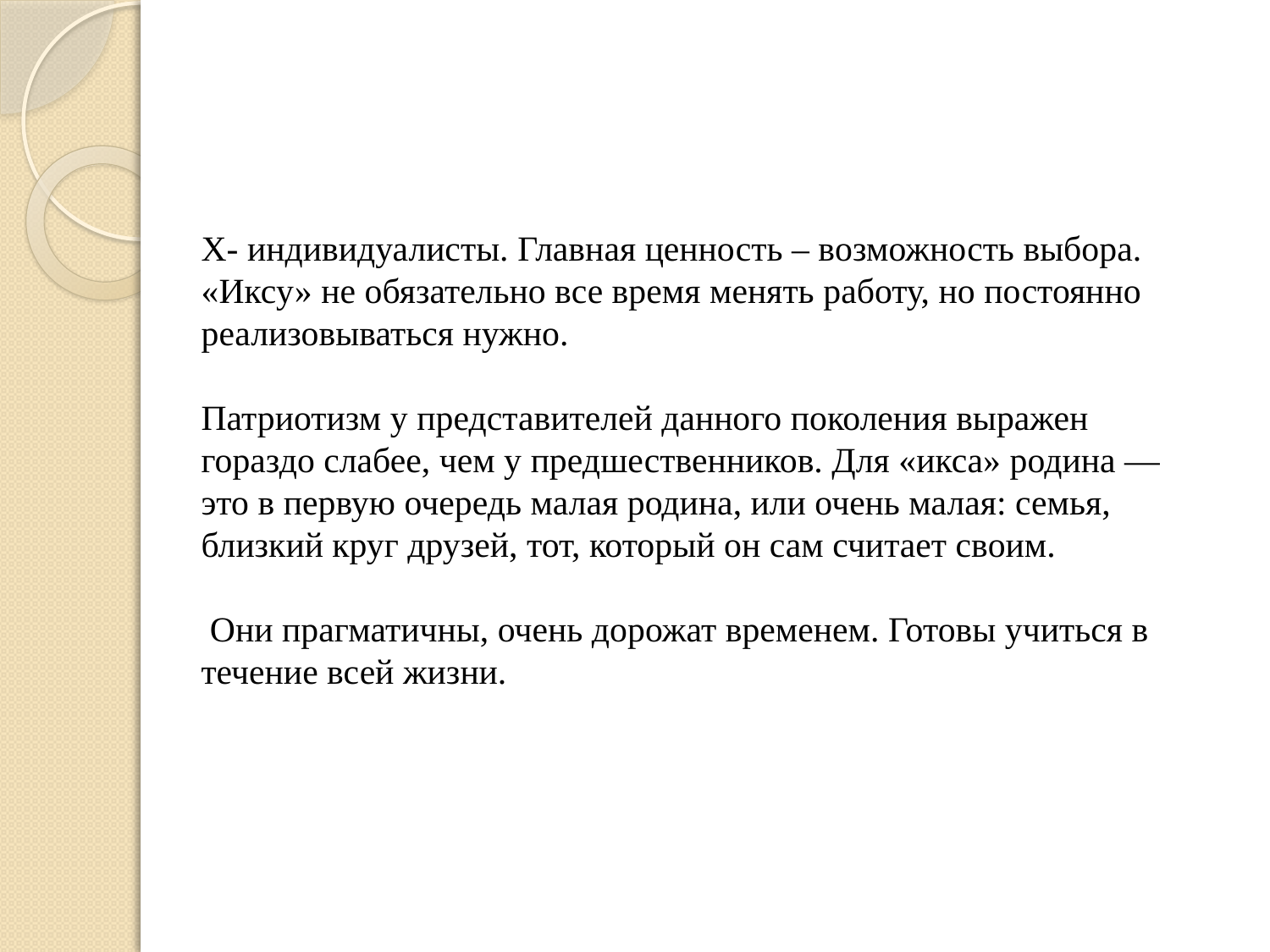

Х- индивидуалисты. Главная ценность – возможность выбора. «Иксу» не обязательно все время менять работу, но постоянно реализовываться нужно.

Патриотизм у представителей данного поколения выражен гораздо слабее, чем у предшественников. Для «икса» родина — это в первую очередь малая родина, или очень малая: семья, близкий круг друзей, тот, который он сам считает своим.

 Они прагматичны, очень дорожат временем. Готовы учиться в
течение всей жизни.